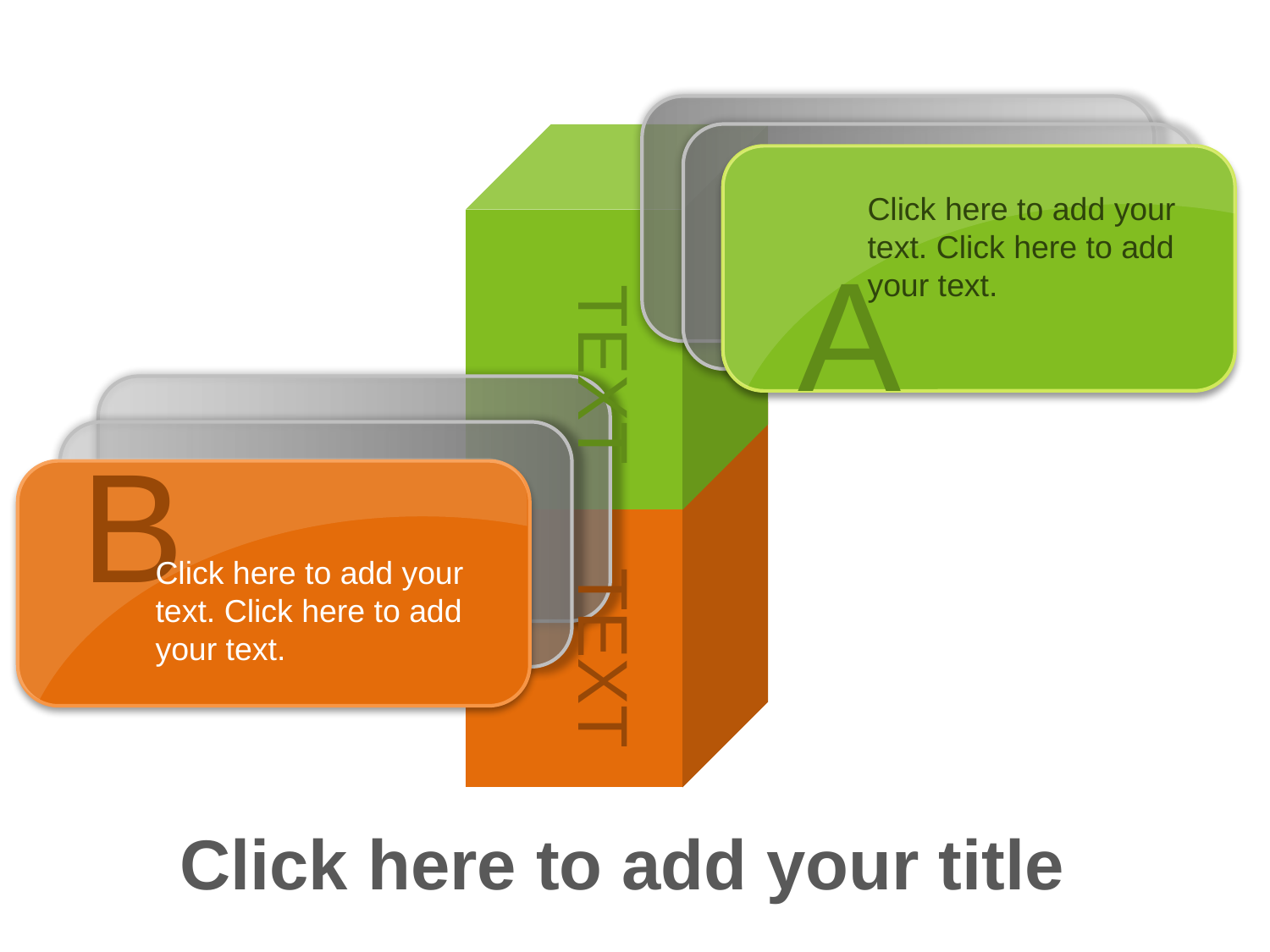

Click here to add your text. Click here to add your text.
A
TEXT

B

Click here to add your text. Click here to add your text.
TEXT
Click here to add your title